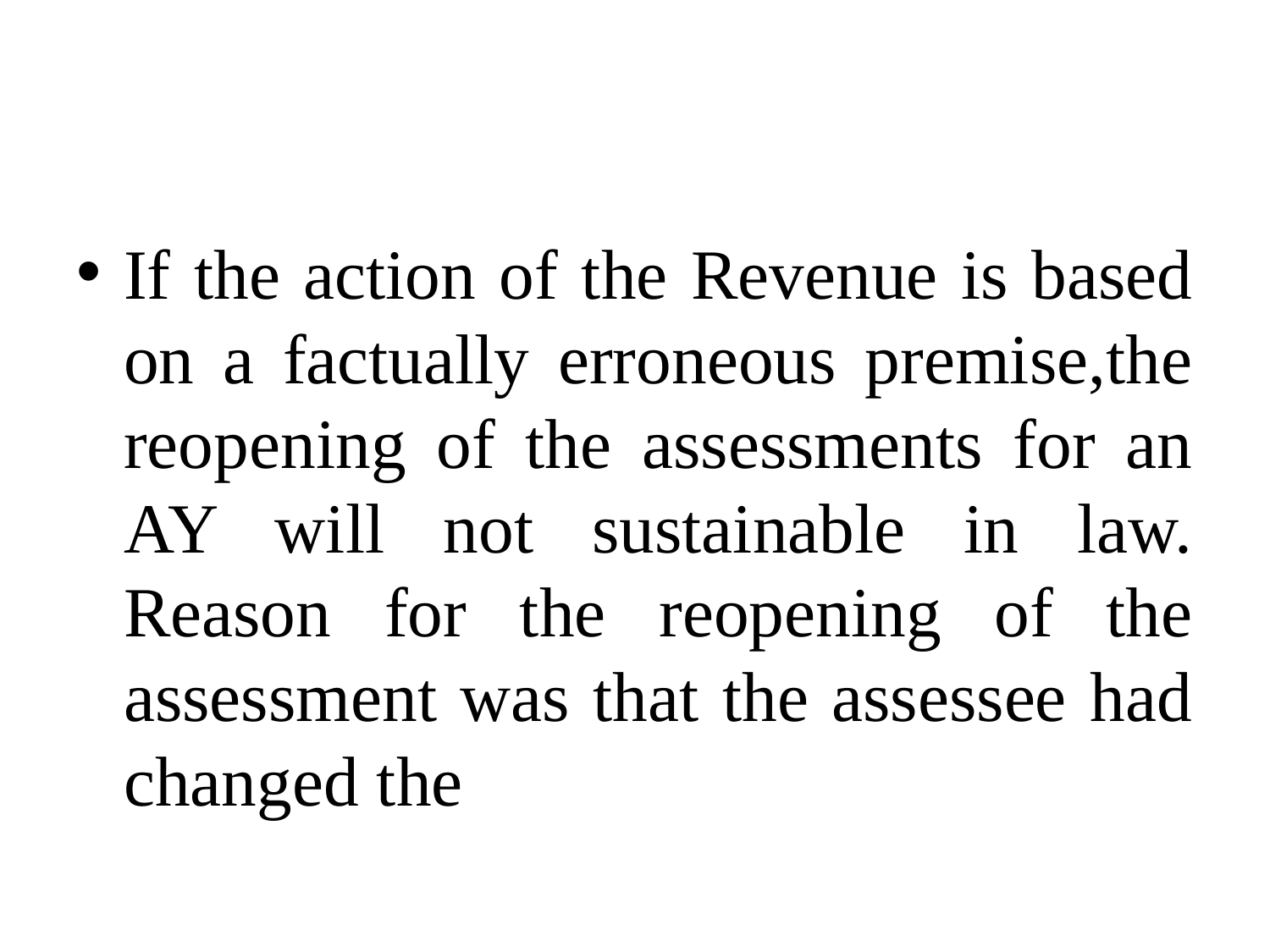

#
If the action of the Revenue is based on a factually erroneous premise,the reopening of the assessments for an AY will not sustainable in law. Reason for the reopening of the assessment was that the assessee had changed the